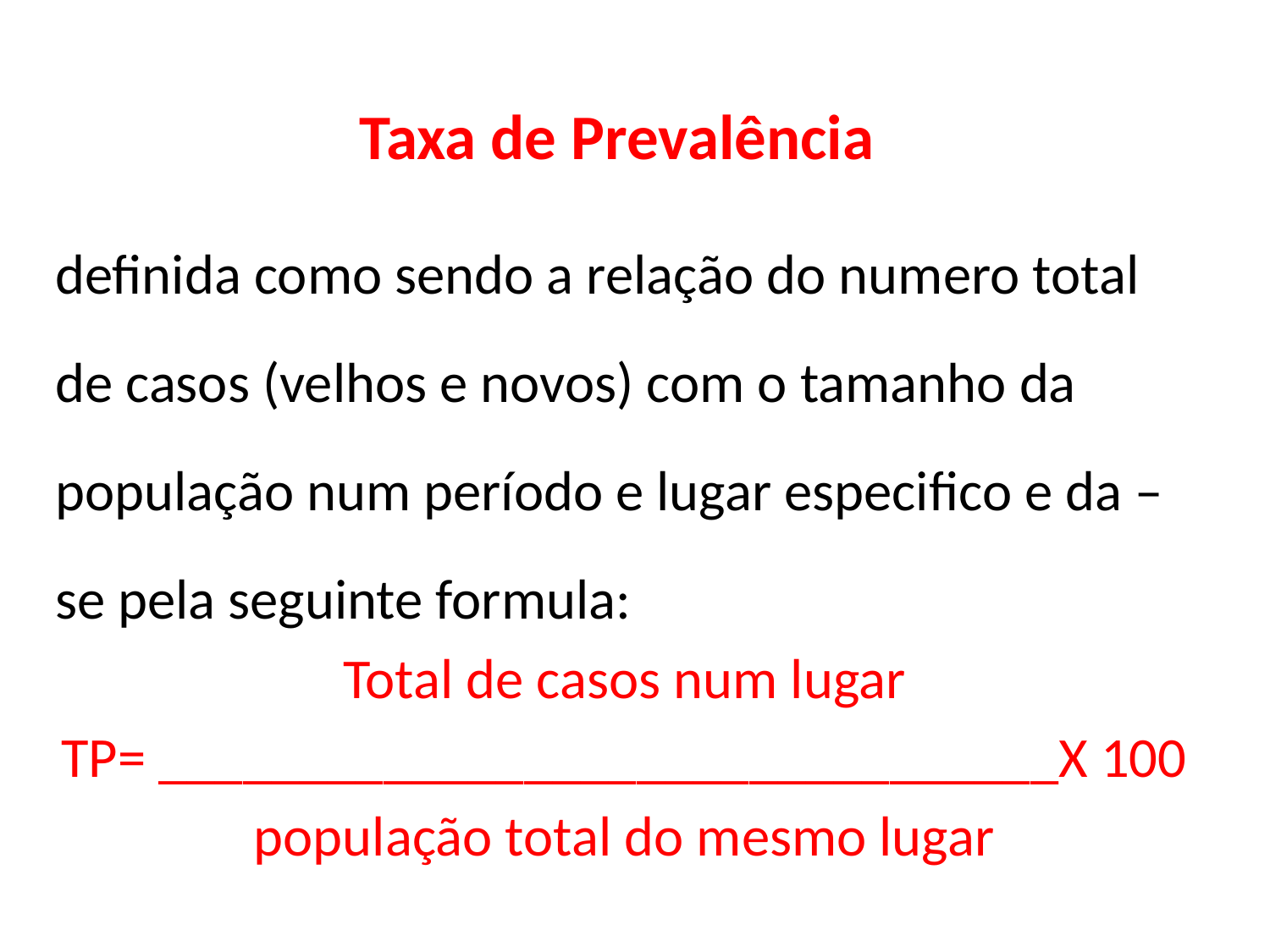

# Taxa de Prevalência
definida como sendo a relação do numero total de casos (velhos e novos) com o tamanho da população num período e lugar especifico e da – se pela seguinte formula:
Total de casos num lugar
TP= ________________________________X 100
população total do mesmo lugar